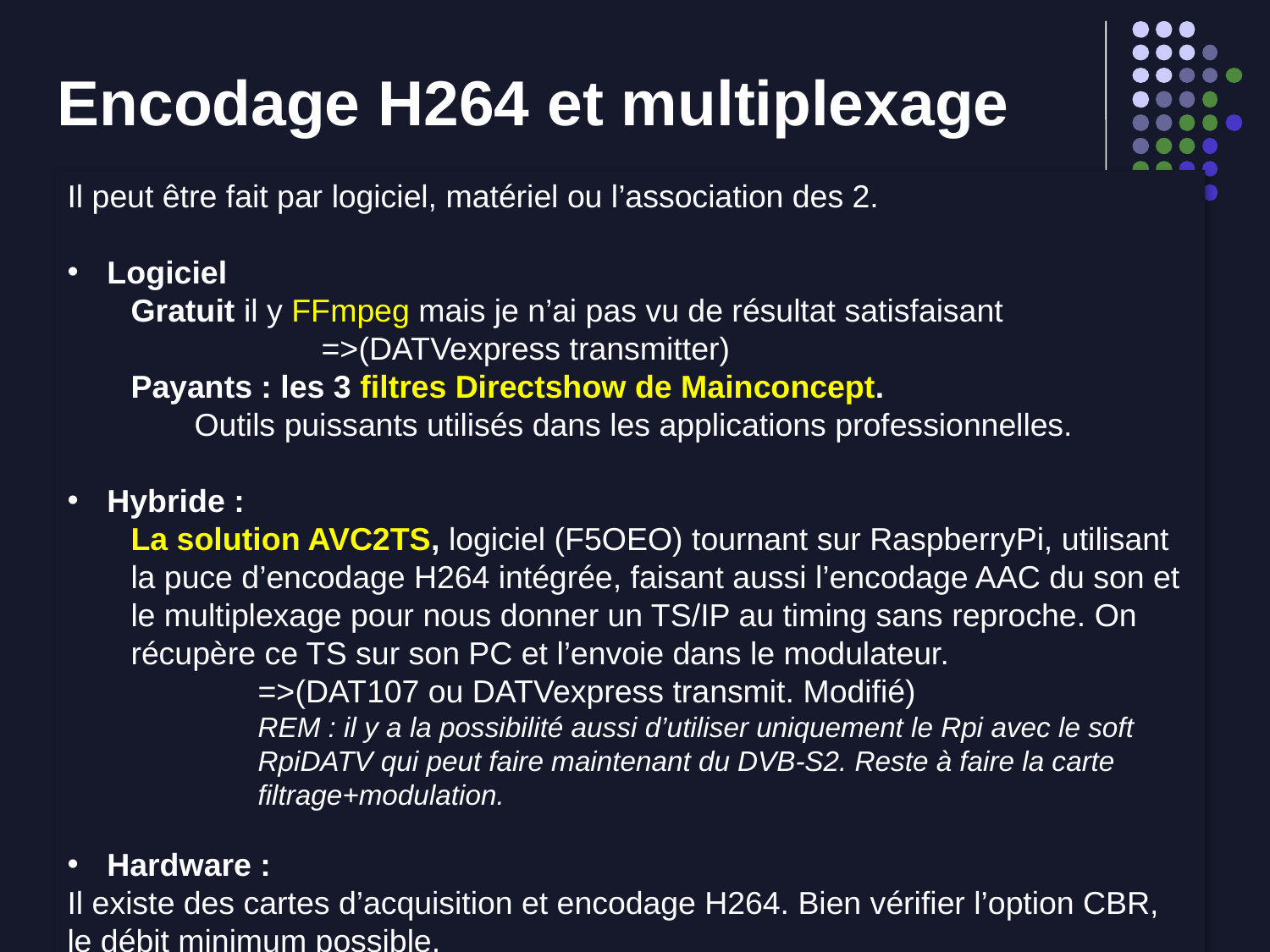

Encodage H264 et multiplexage
Il peut être fait par logiciel, matériel ou l’association des 2.

Logiciel
Gratuit il y FFmpeg mais je n’ai pas vu de résultat satisfaisant
 	=>(DATVexpress transmitter)
Payants : les 3 filtres Directshow de Mainconcept.
Outils puissants utilisés dans les applications professionnelles.

Hybride :
La solution AVC2TS, logiciel (F5OEO) tournant sur RaspberryPi, utilisant la puce d’encodage H264 intégrée, faisant aussi l’encodage AAC du son et le multiplexage pour nous donner un TS/IP au timing sans reproche. On récupère ce TS sur son PC et l’envoie dans le modulateur.
=>(DAT107 ou DATVexpress transmit. Modifié)
REM : il y a la possibilité aussi d’utiliser uniquement le Rpi avec le soft RpiDATV qui peut faire maintenant du DVB-S2. Reste à faire la carte filtrage+modulation.

Hardware :
Il existe des cartes d’acquisition et encodage H264. Bien vérifier l’option CBR, le débit minimum possible.